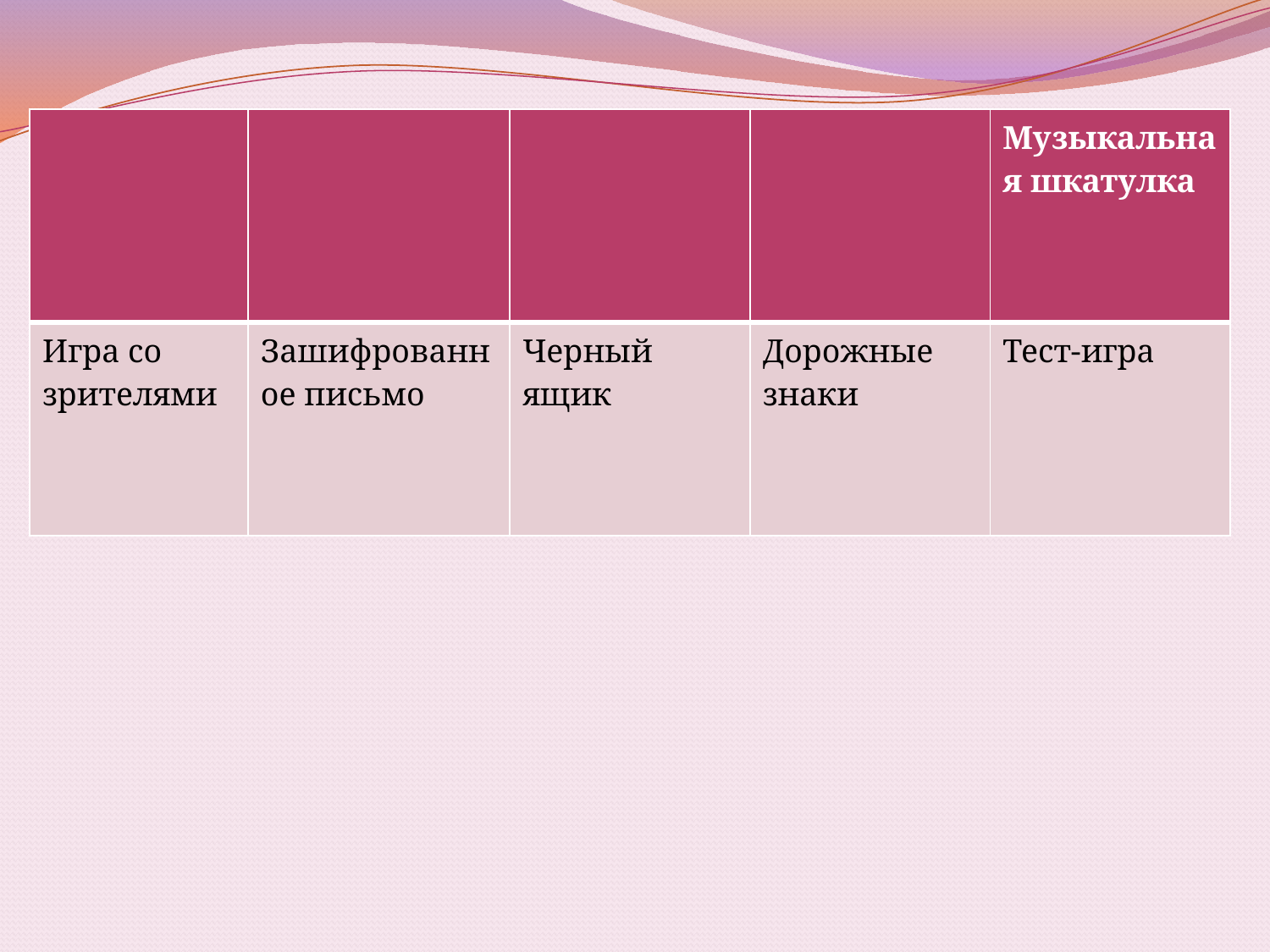

|  |  |  |  | Музыкальная шкатулка |
| --- | --- | --- | --- | --- |
| Игра со зрителями | Зашифрованное письмо | Черный ящик | Дорожные знаки | Тест-игра |